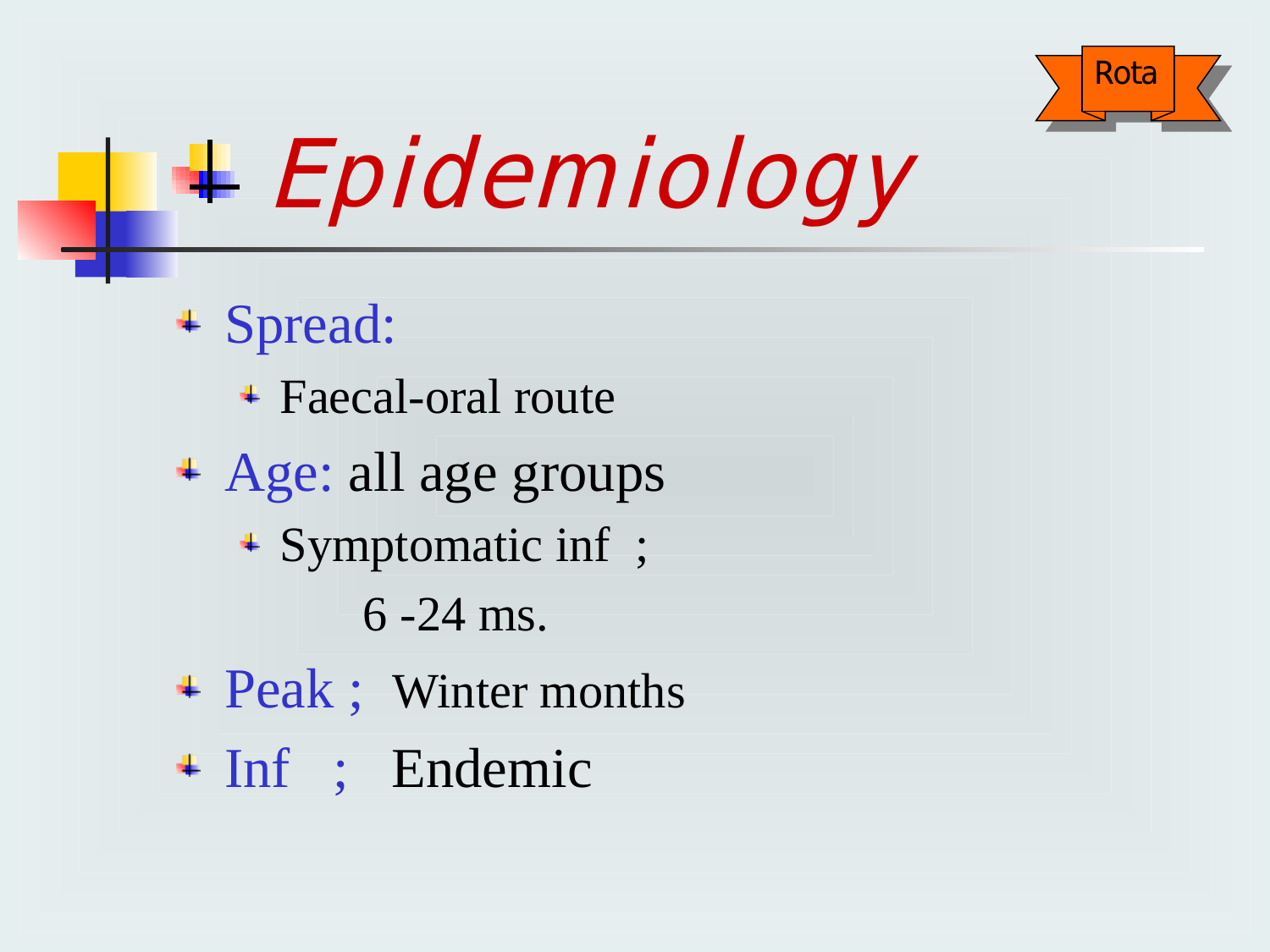

# Epidemiology
Rota
Spread:
Faecal-oral route
Age: all age groups
Symptomatic inf  ;
          6 -24 ms.
Peak ;  Winter months
Inf   ;   Endemic